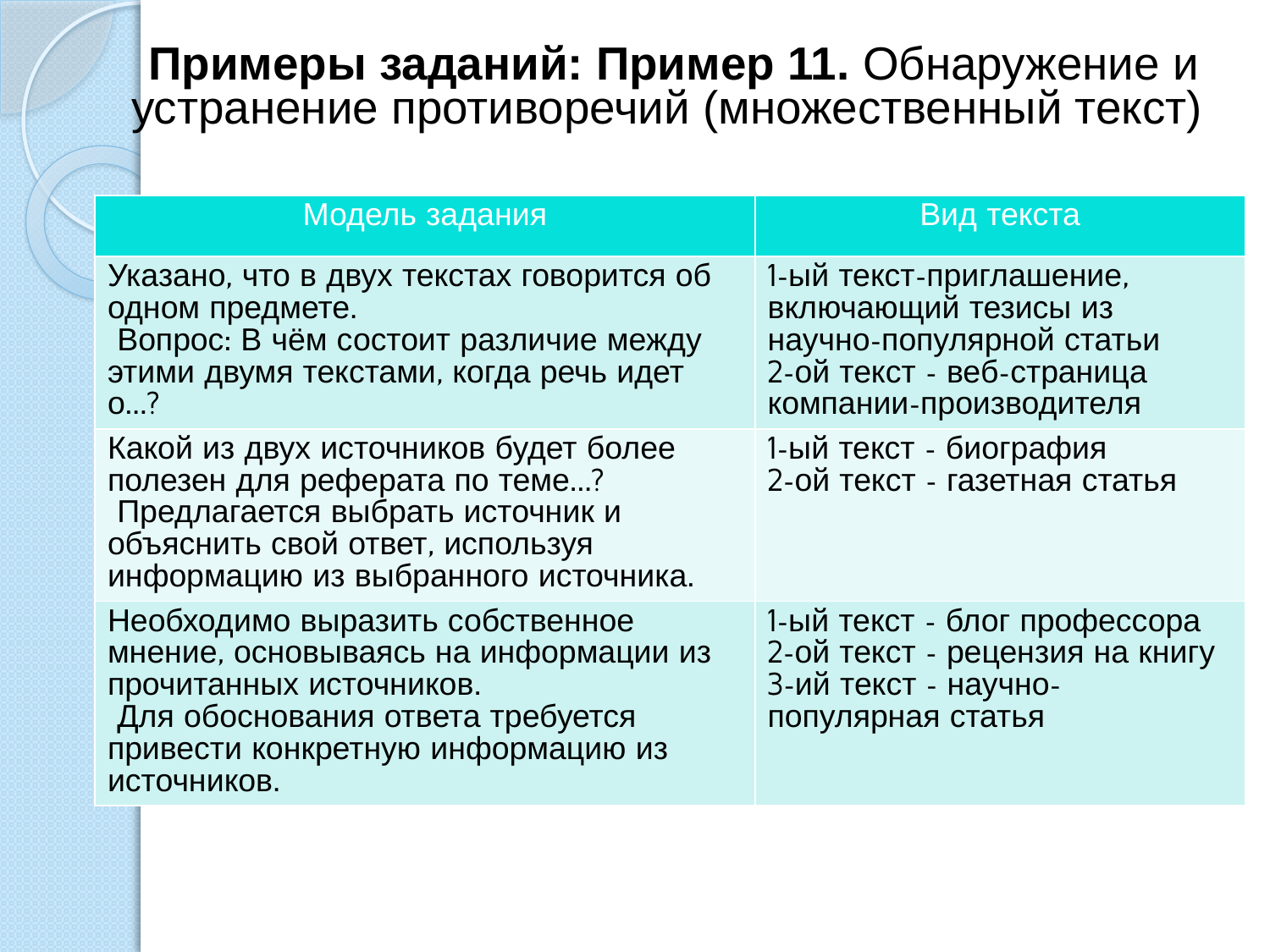

# Примеры заданий: Пример 11. Обнаружение и устранение противоречий (множественный текст)
| Модель задания | Вид текста |
| --- | --- |
| Указано, что в двух текстах говорится об одном предмете.  Вопрос: В чём состоит различие между этими двумя текстами, когда речь идет о...? | 1-ый текст-приглашение, включающий тезисы из научно-популярной статьи 2-ой текст - веб-страница компании-производителя |
| Какой из двух источников будет более полезен для реферата по теме...?  Предлагается выбрать источник и объяснить свой ответ, используя информацию из выбранного источника. | 1-ый текст - биография 2-ой текст - газетная статья |
| Необходимо выразить собственное мнение, основываясь на информации из прочитанных источников. Для обоснования ответа требуется привести конкретную информацию из источников. | 1-ый текст - блог профессора 2-ой текст - рецензия на книгу 3-ий текст - научно-популярная статья |